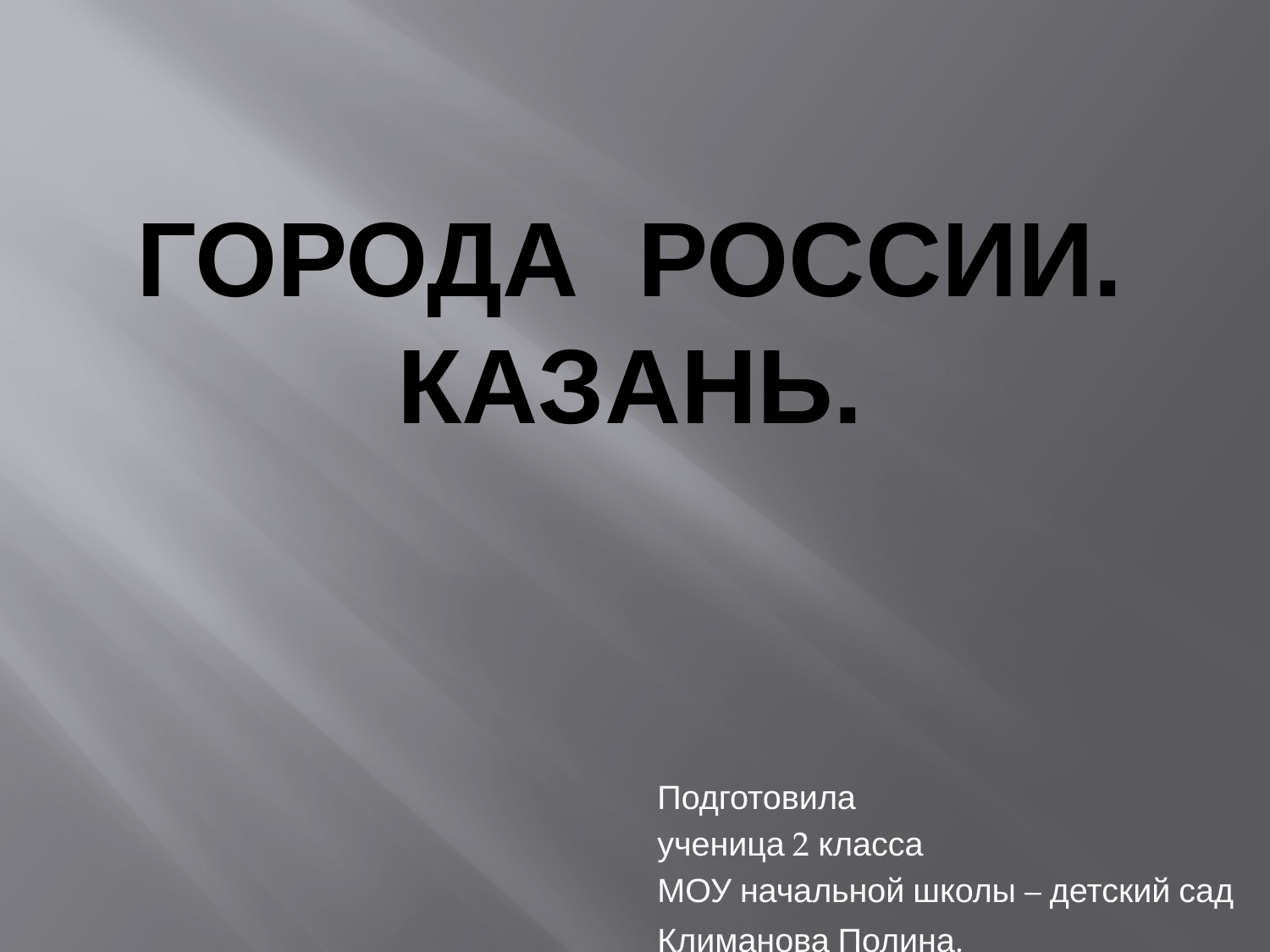

# Города  России. Казань.
Подготовила
ученица 2 класса
МОУ начальной школы – детский сад
Климанова Полина.